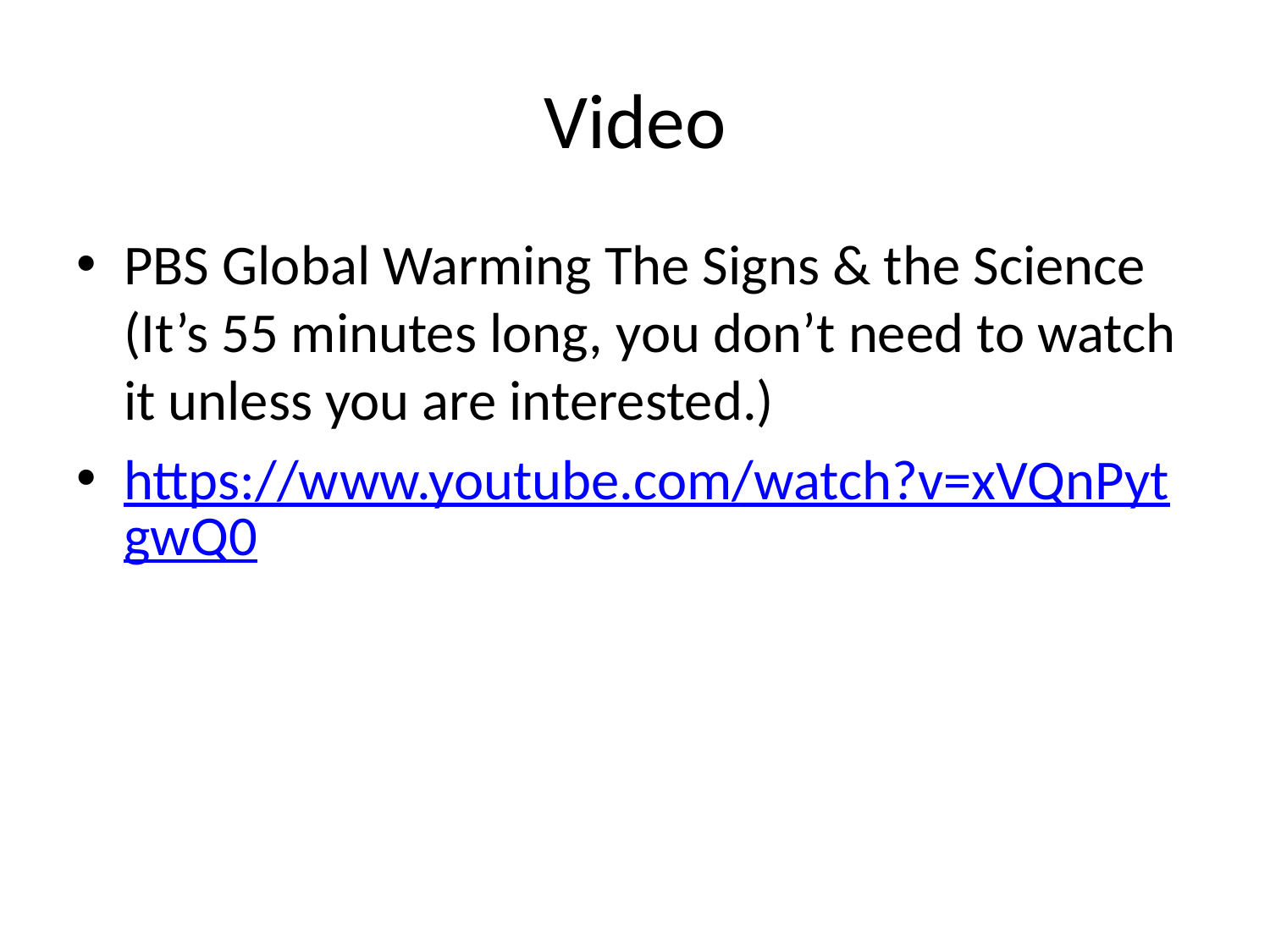

# Video
PBS Global Warming The Signs & the Science (It’s 55 minutes long, you don’t need to watch it unless you are interested.)
https://www.youtube.com/watch?v=xVQnPytgwQ0